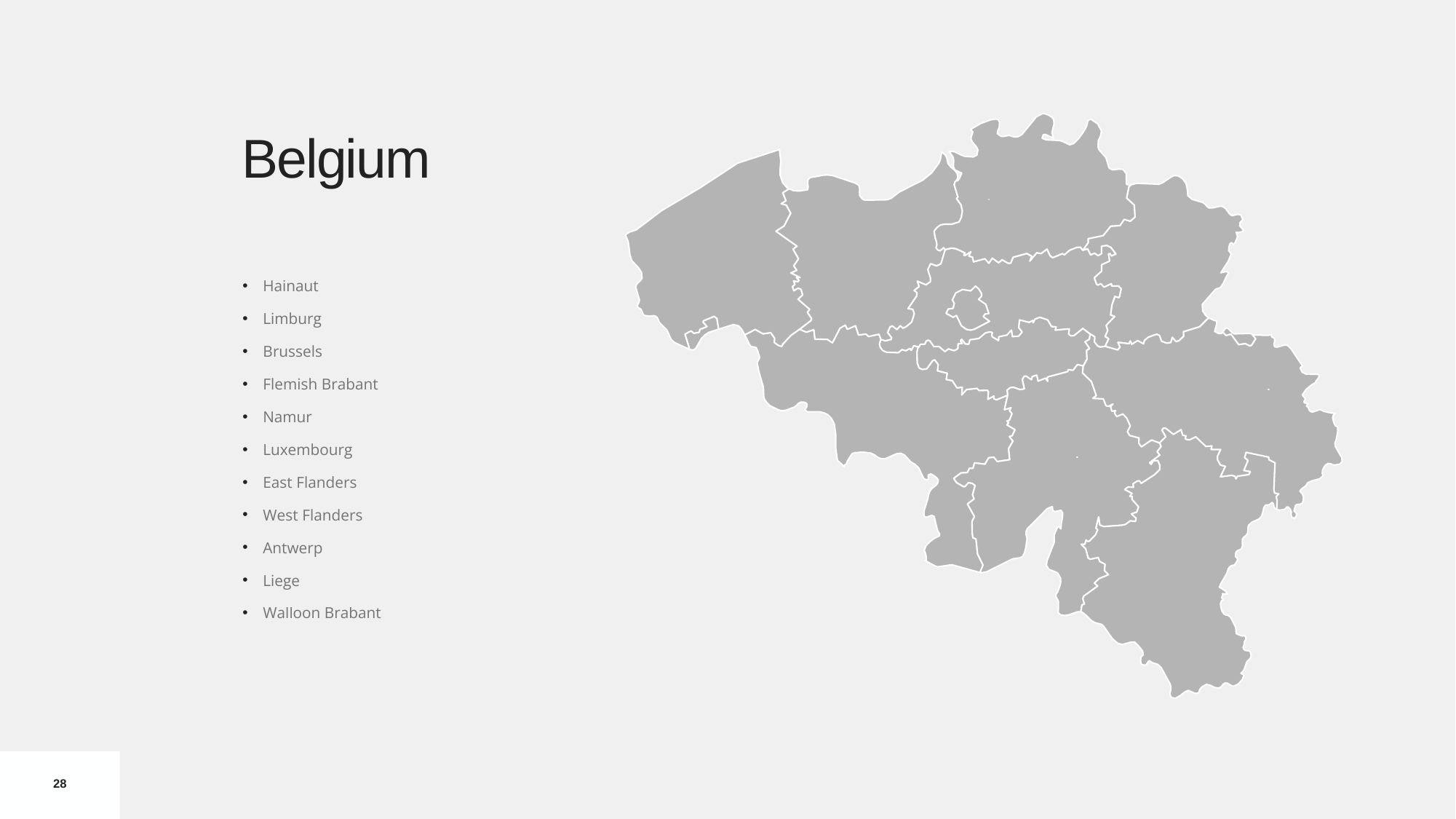

# Belgium

Hainaut
Limburg
Brussels
Flemish Brabant
Namur
Luxembourg
East Flanders
West Flanders
Antwerp
Liege
Walloon Brabant